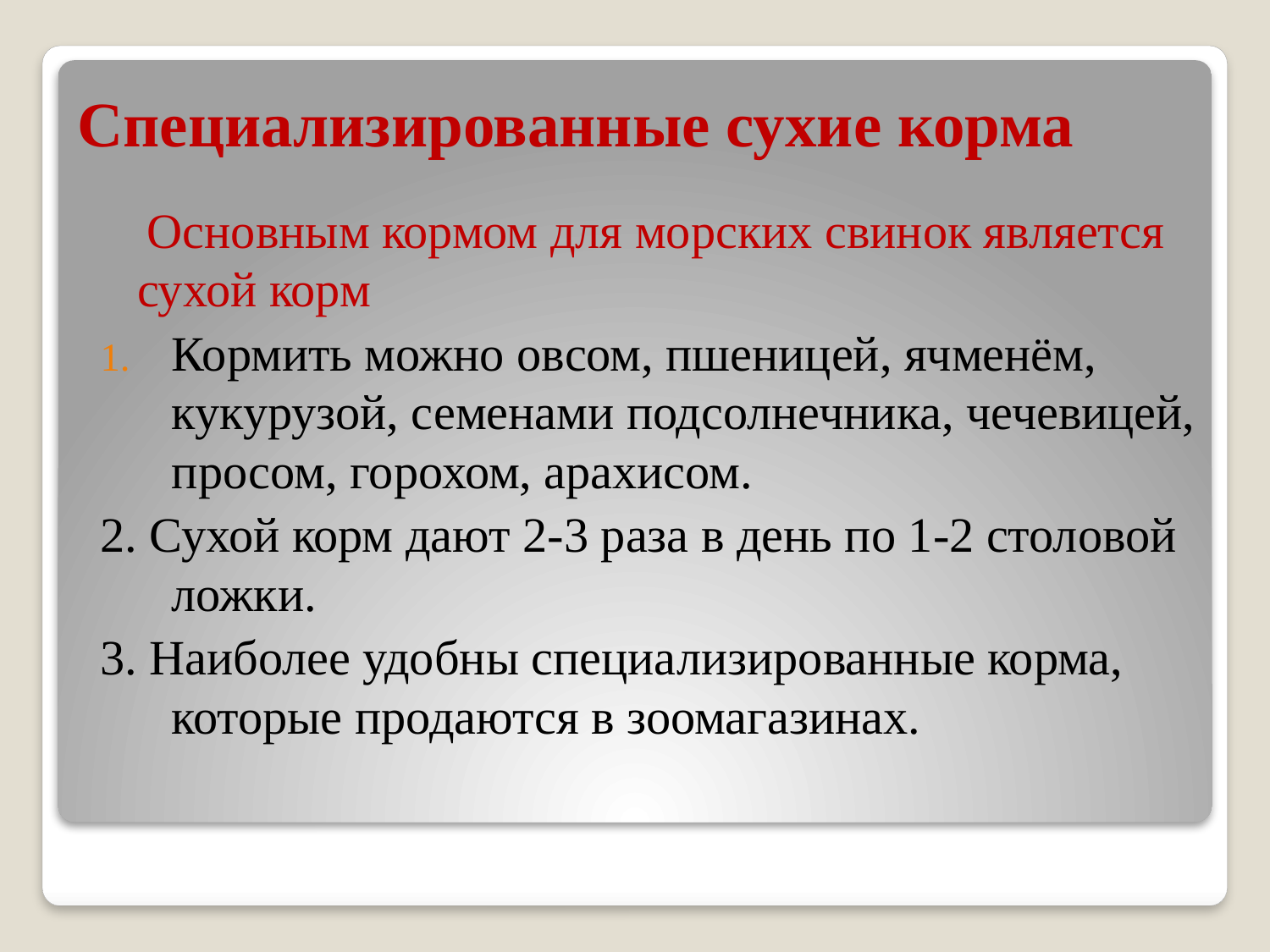

# Специализированные сухие корма
   Основным кормом для морских свинок является сухой корм
Кормить можно овсом, пшеницей, ячменём, кукурузой, семенами подсолнечника, чечевицей, просом, горохом, арахисом.
2. Сухой корм дают 2-3 раза в день по 1-2 столовой ложки.
3. Наиболее удобны специализированные корма, которые продаются в зоомагазинах.